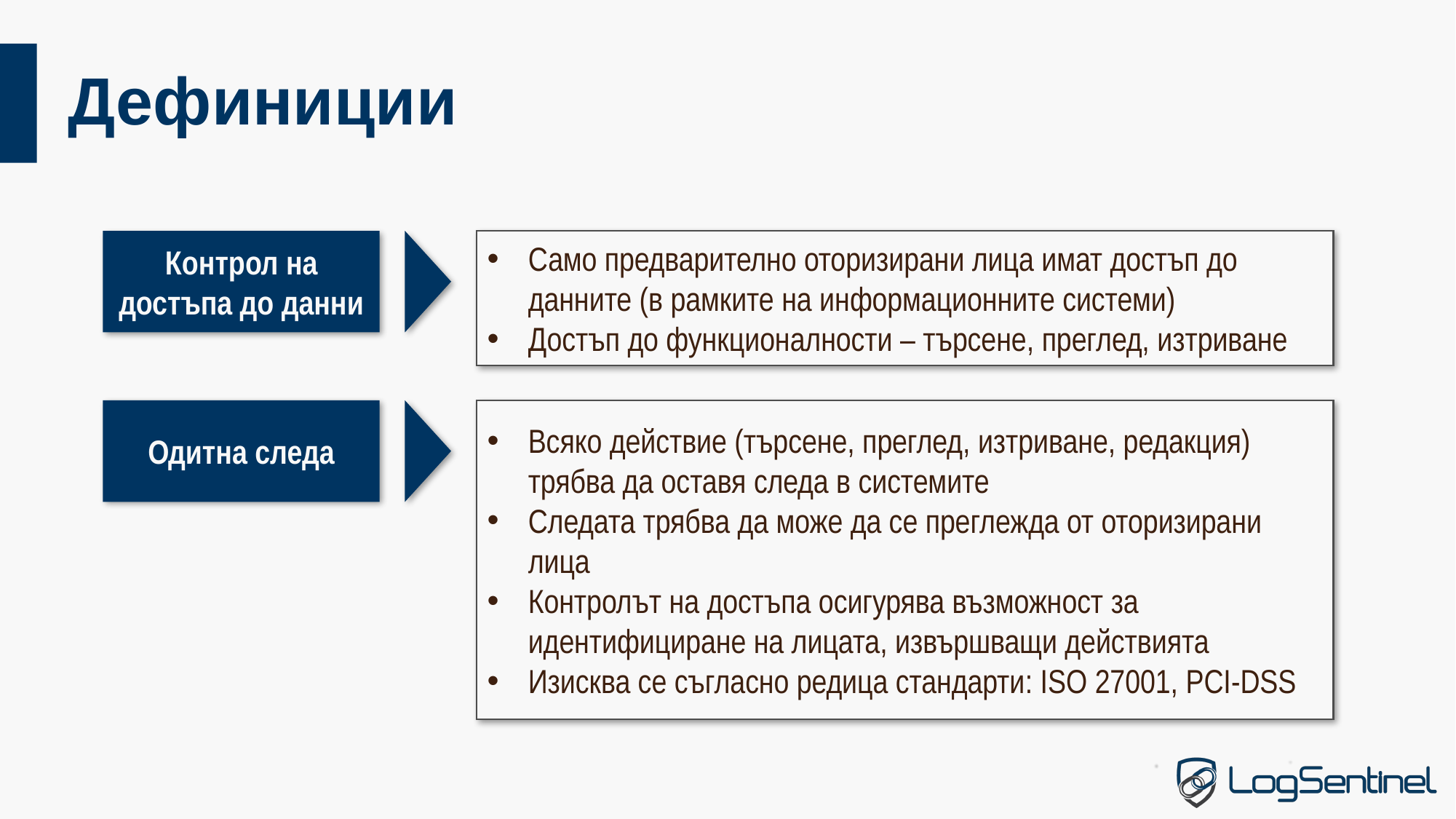

# Дефиниции
Само предварително оторизирани лица имат достъп до данните (в рамките на информационните системи)
Достъп до функционалности – търсене, преглед, изтриване
Контрол на достъпа до данни

Всяко действие (търсене, преглед, изтриване, редакция) трябва да оставя следа в системите
Следата трябва да може да се преглежда от оторизирани лица
Контролът на достъпа осигурява възможност за идентифициране на лицата, извършващи действията
Изисква се съгласно редица стандарти: ISO 27001, PCI-DSS
Одитна следа